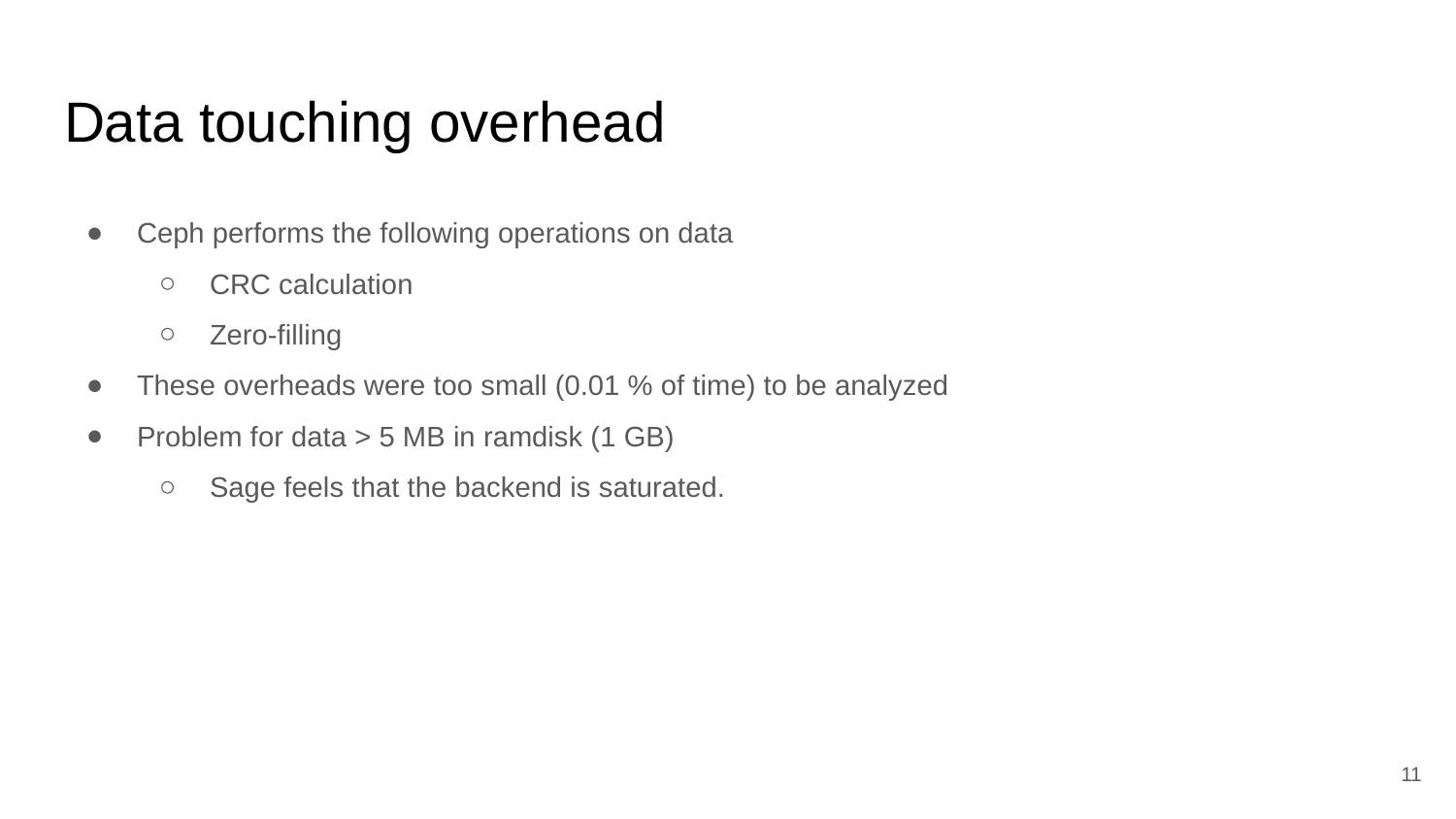

# Data touching overhead
Ceph performs the following operations on data
CRC calculation
Zero-filling
These overheads were too small (0.01 % of time) to be analyzed
Problem for data > 5 MB in ramdisk (1 GB)
Sage feels that the backend is saturated.
11